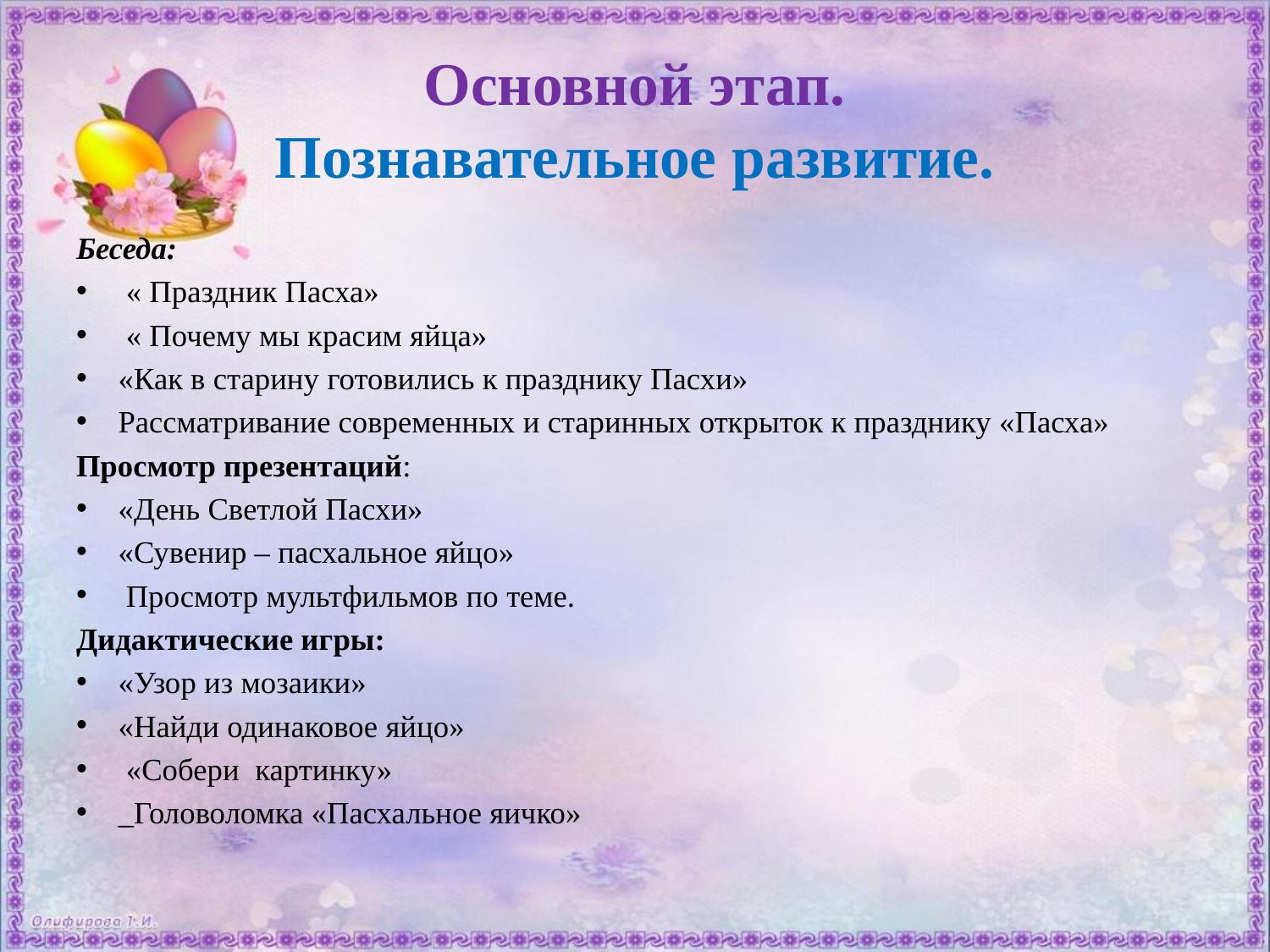

# Основной этап. Познавательное развитие.
Беседа:
 « Праздник Пасха»
 « Почему мы красим яйца»
«Как в старину готовились к празднику Пасхи»
Рассматривание современных и старинных открыток к празднику «Пасха»
Просмотр презентаций:
«День Светлой Пасхи»
«Сувенир – пасхальное яйцо»
 Просмотр мультфильмов по теме.
Дидактические игры:
«Узор из мозаики»
«Найди одинаковое яйцо»
 «Собери  картинку»
_Головоломка «Пасхальное яичко»